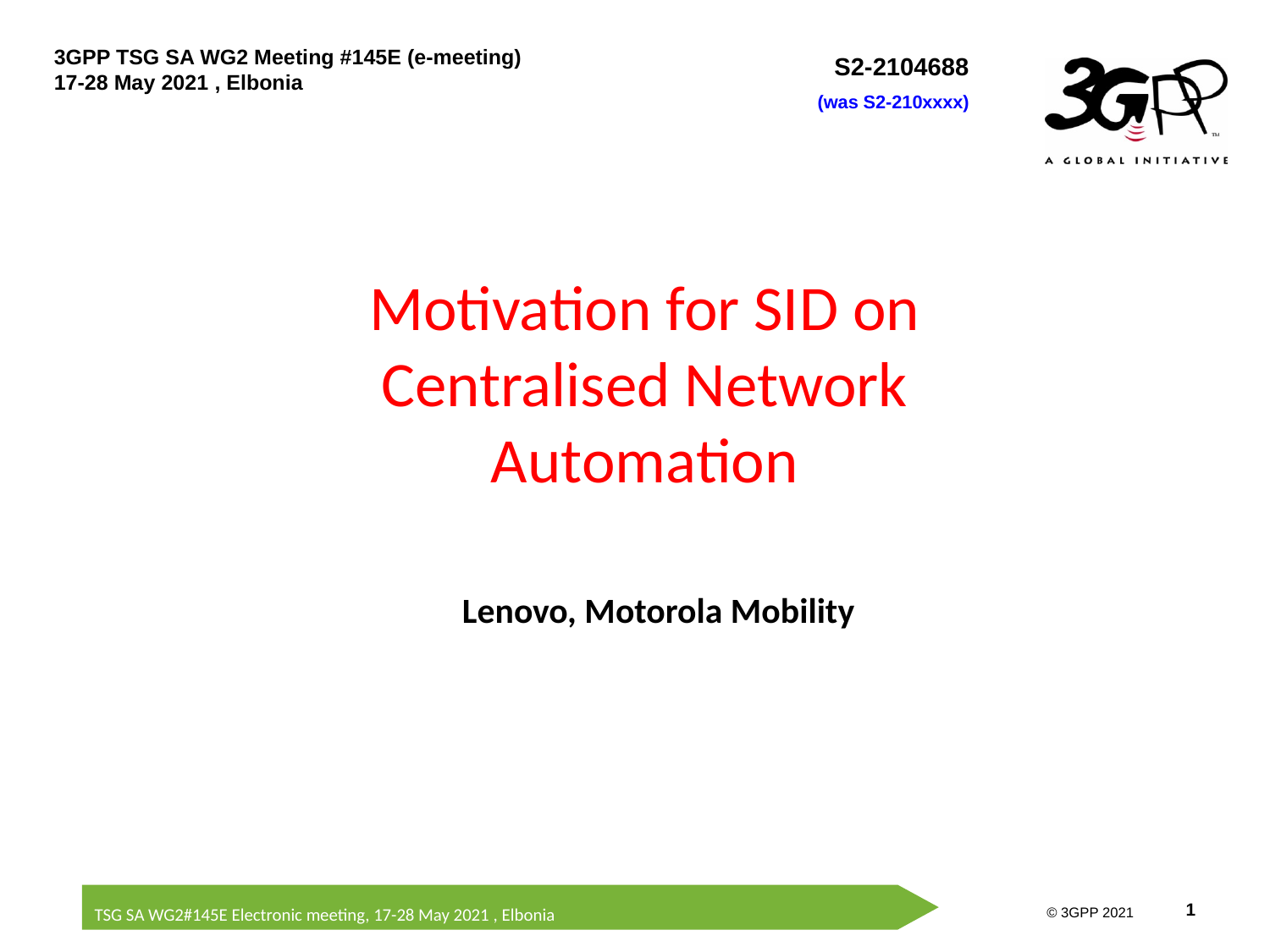

# Motivation for SID on Centralised Network Automation
Lenovo, Motorola Mobility